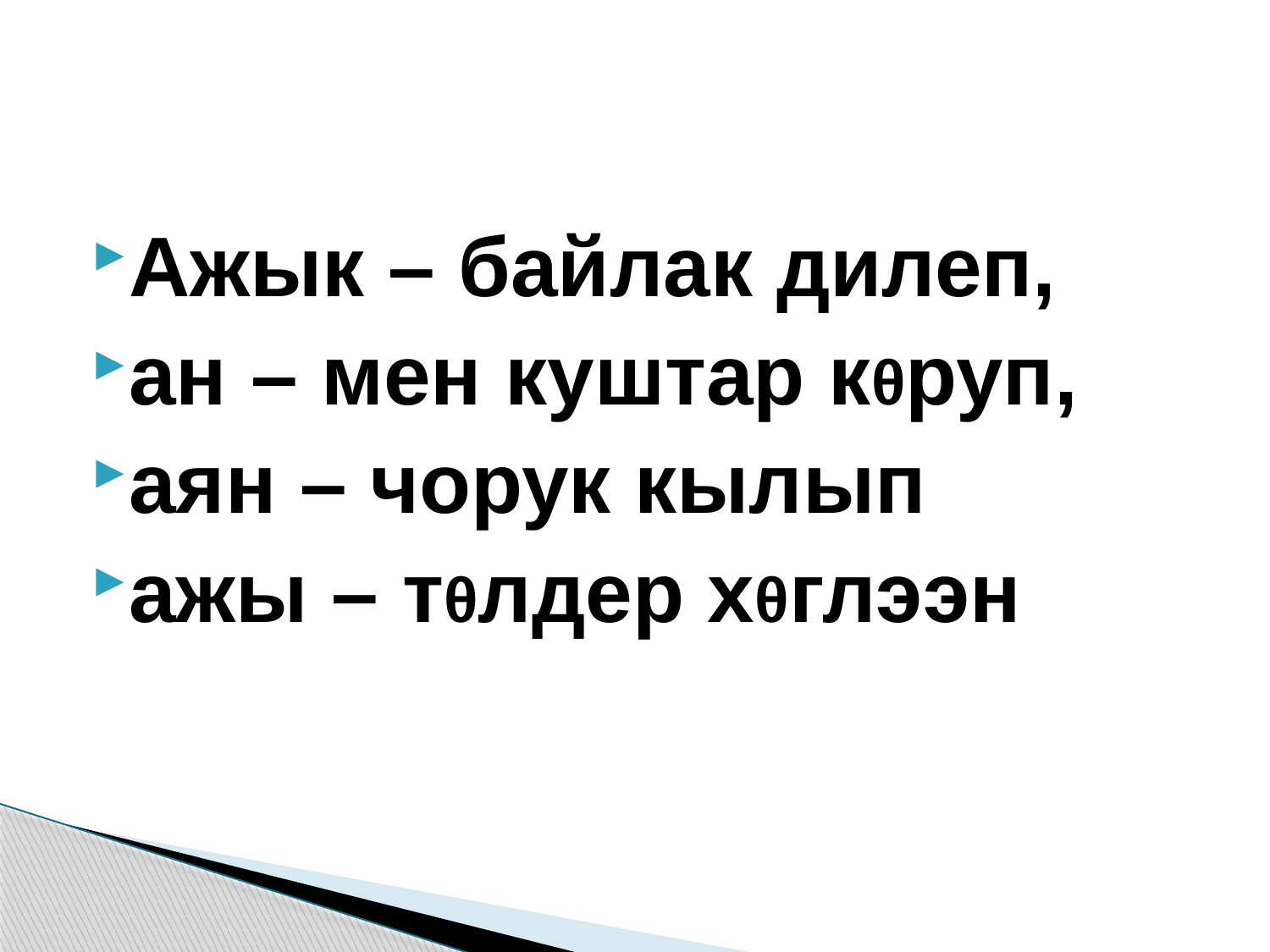

Ажык – байлак дилеп,
ан – мен куштар кθруп,
аян – чорук кылып
ажы – тθлдер хθглээн